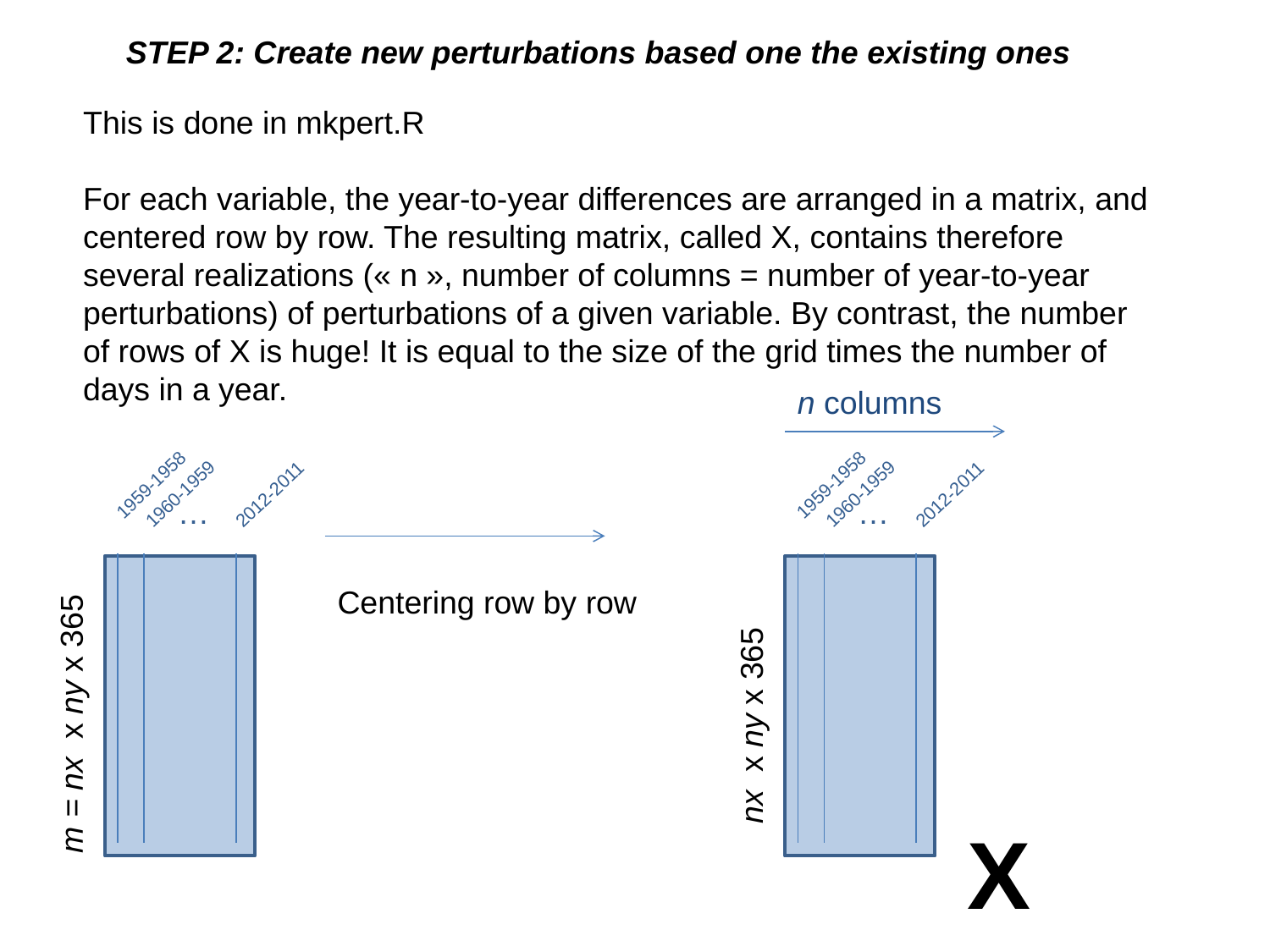

STEP 2: Create new perturbations based one the existing ones
This is done in mkpert.R

For each variable, the year-to-year differences are arranged in a matrix, and centered row by row. The resulting matrix, called X, contains therefore several realizations (« n », number of columns = number of year-to-year perturbations) of perturbations of a given variable. By contrast, the number of rows of X is huge! It is equal to the size of the grid times the number of days in a year.
n columns
1959-1958
1959-1958
1960-1959
2012-2011
1960-1959
2012-2011
…
…

Centering row by row
nx  x ny x 365
m = nx  x ny x 365
X